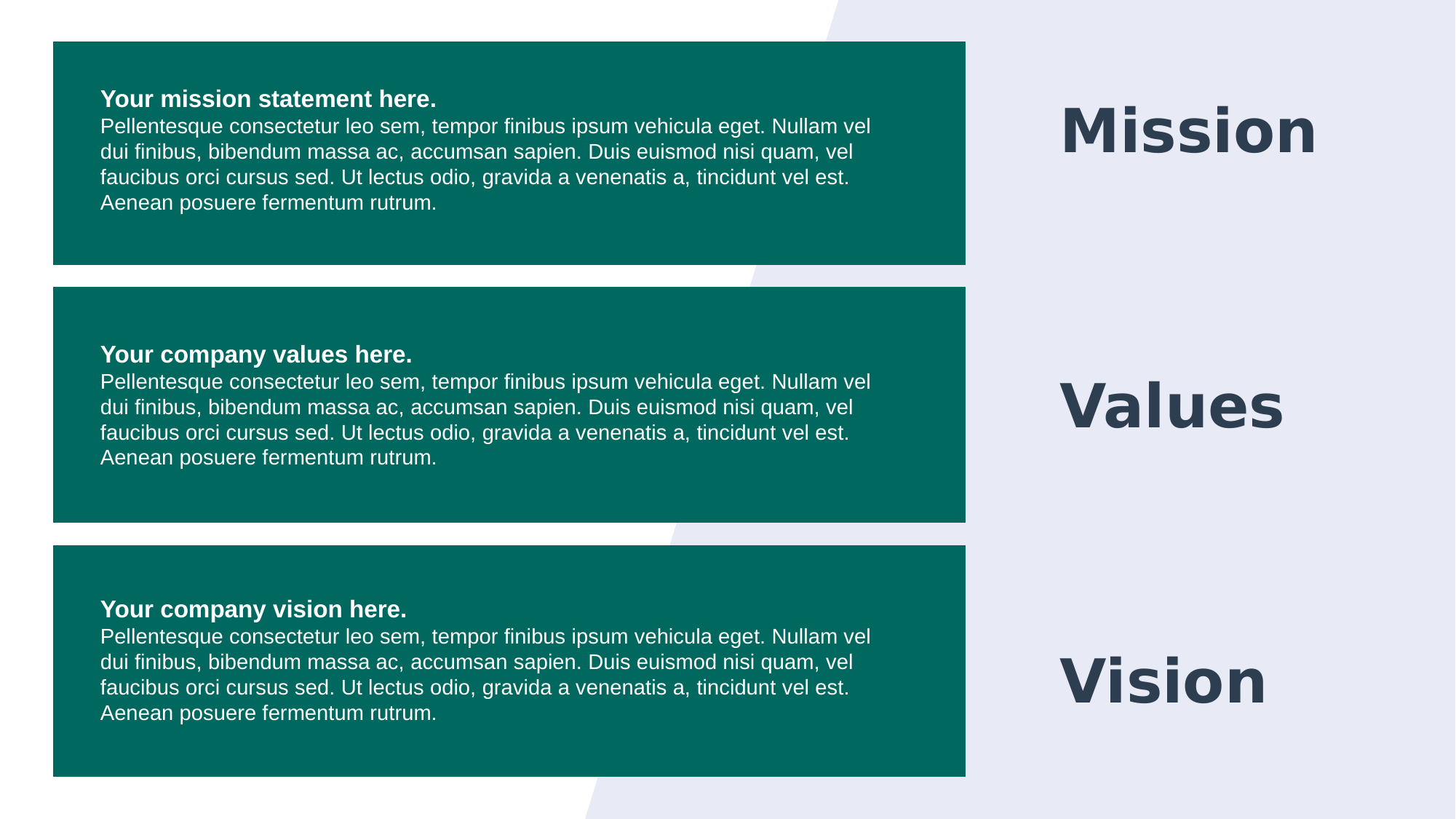

Mission

Your mission statement here.
Pellentesque consectetur leo sem, tempor finibus ipsum vehicula eget. Nullam vel dui finibus, bibendum massa ac, accumsan sapien. Duis euismod nisi quam, vel faucibus orci cursus sed. Ut lectus odio, gravida a venenatis a, tincidunt vel est. Aenean posuere fermentum rutrum.

Values
Your company values here.
Pellentesque consectetur leo sem, tempor finibus ipsum vehicula eget. Nullam vel dui finibus, bibendum massa ac, accumsan sapien. Duis euismod nisi quam, vel faucibus orci cursus sed. Ut lectus odio, gravida a venenatis a, tincidunt vel est. Aenean posuere fermentum rutrum.

Vision
Your company vision here.
Pellentesque consectetur leo sem, tempor finibus ipsum vehicula eget. Nullam vel dui finibus, bibendum massa ac, accumsan sapien. Duis euismod nisi quam, vel faucibus orci cursus sed. Ut lectus odio, gravida a venenatis a, tincidunt vel est. Aenean posuere fermentum rutrum.